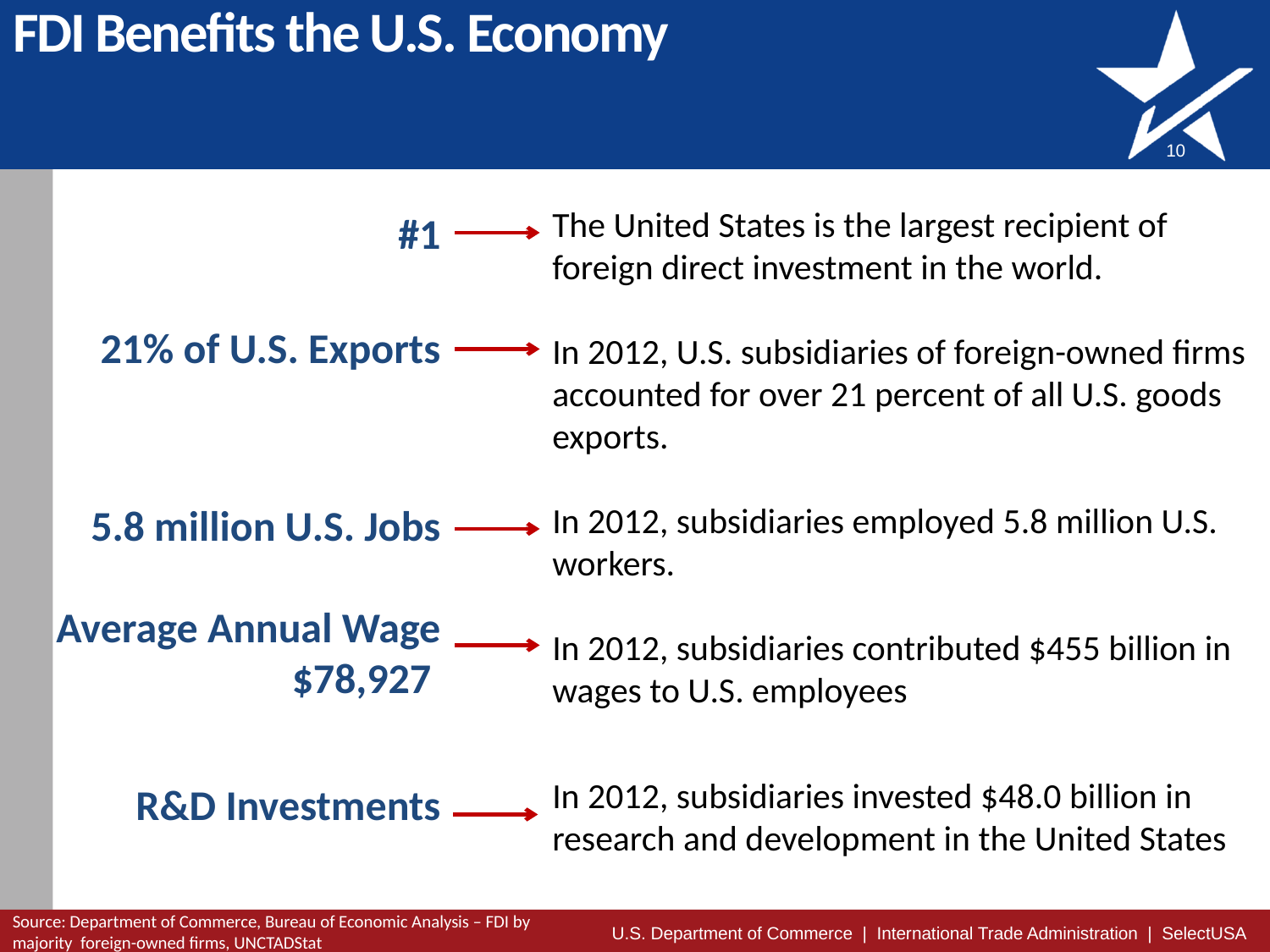

# FDI Benefits the U.S. Economy
10
The United States is the largest recipient of foreign direct investment in the world.

In 2012, U.S. subsidiaries of foreign-owned firms accounted for over 21 percent of all U.S. goods exports.

In 2012, subsidiaries employed 5.8 million U.S. workers.

In 2012, subsidiaries contributed $455 billion in wages to U.S. employees

In 2012, subsidiaries invested $48.0 billion in research and development in the United States

#1

21% of U.S. Exports

5.8 million U.S. Jobs

Average Annual Wage
$78,927

R&D Investments

Source: Department of Commerce, Bureau of Economic Analysis – FDI by
majority  foreign-owned firms, UNCTADStat